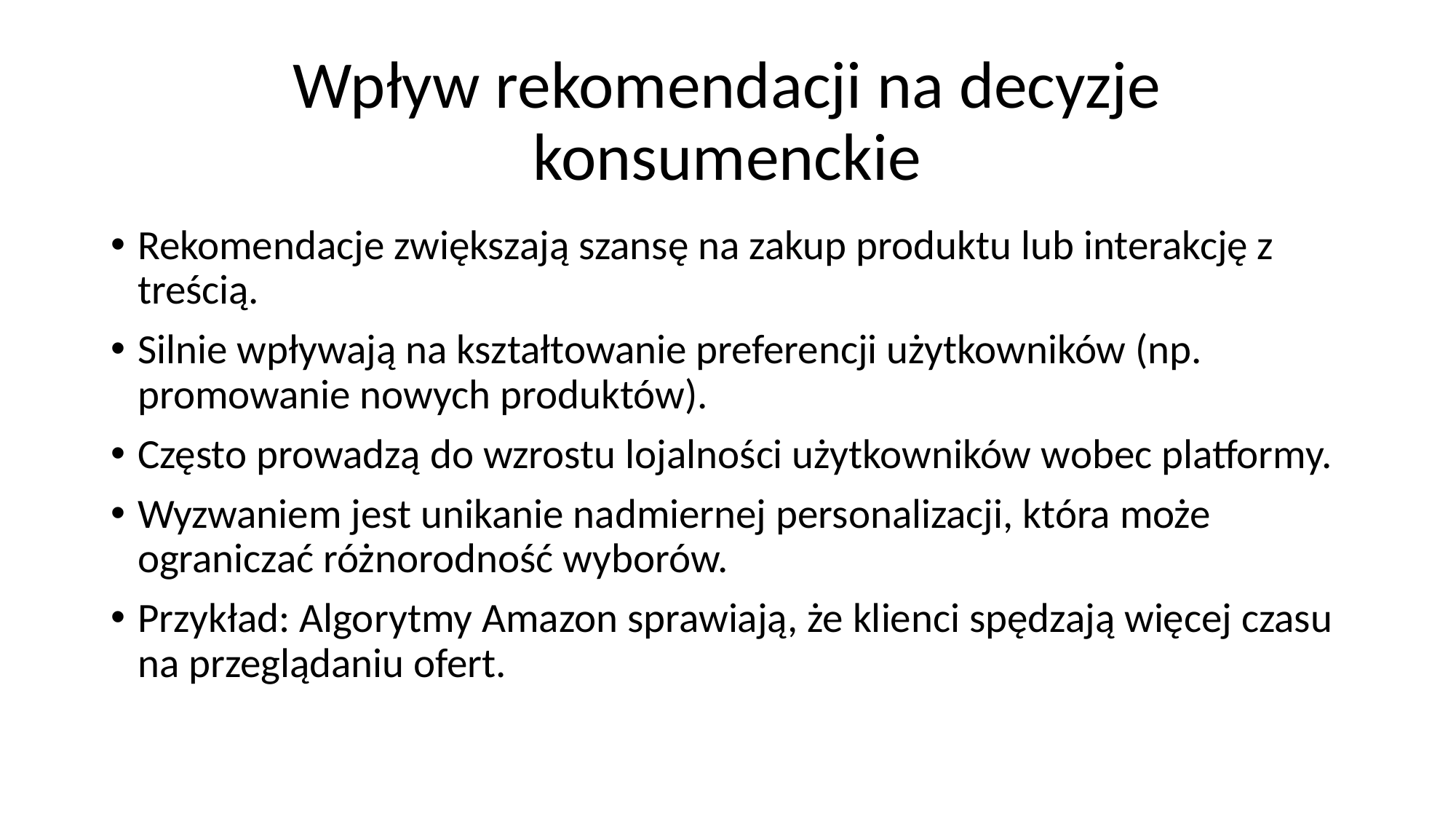

# Wpływ rekomendacji na decyzje konsumenckie
Rekomendacje zwiększają szansę na zakup produktu lub interakcję z treścią.
Silnie wpływają na kształtowanie preferencji użytkowników (np. promowanie nowych produktów).
Często prowadzą do wzrostu lojalności użytkowników wobec platformy.
Wyzwaniem jest unikanie nadmiernej personalizacji, która może ograniczać różnorodność wyborów.
Przykład: Algorytmy Amazon sprawiają, że klienci spędzają więcej czasu na przeglądaniu ofert.